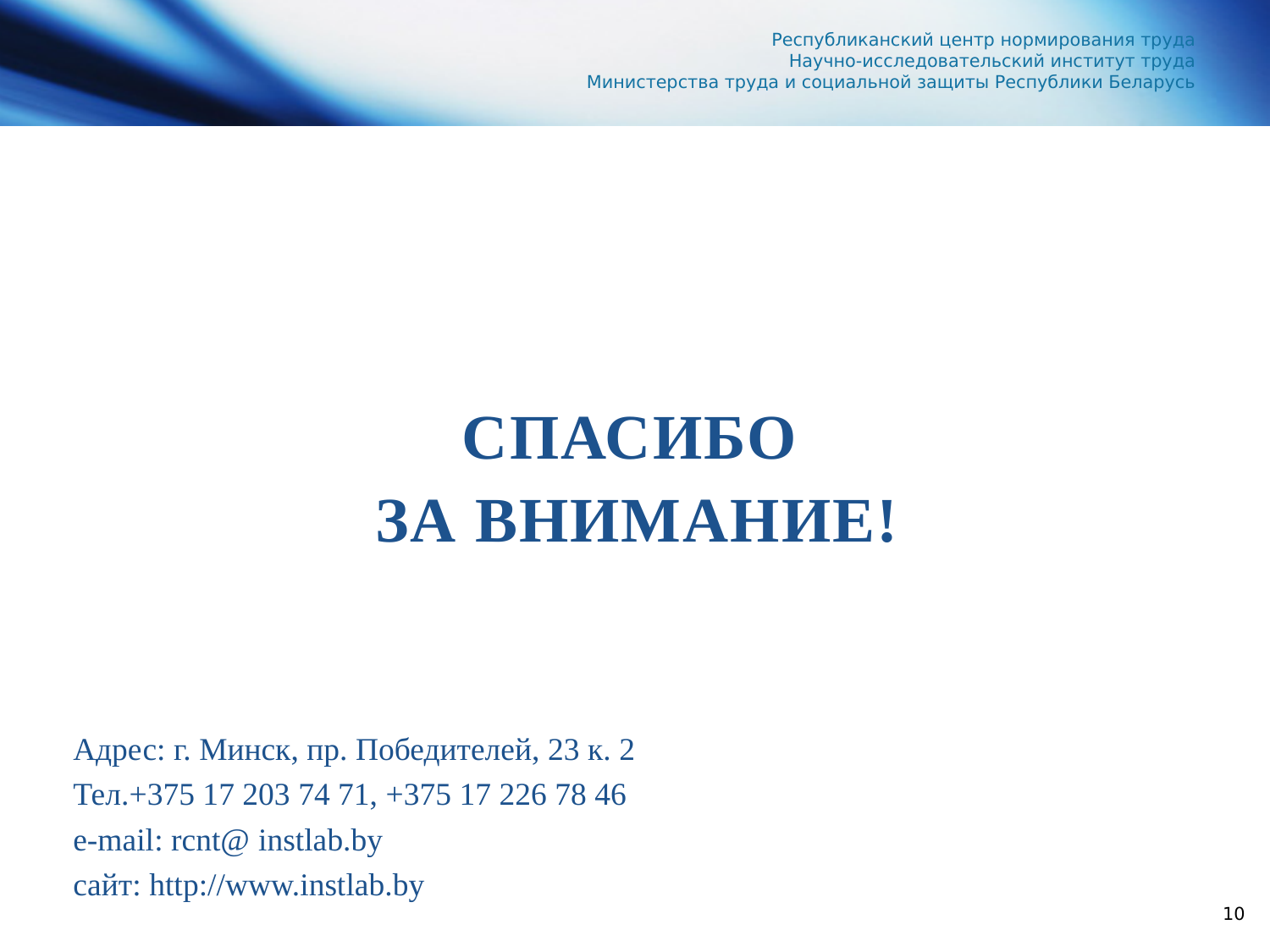

# Республиканский центр нормирования труда Научно-исследовательский институт труда Министерства труда и социальной защиты Республики Беларусь

СПАСИБО
ЗА ВНИМАНИЕ!

Адрес: г. Минск, пр. Победителей, 23 к. 2
Тел.+375 17 203 74 71, +375 17 226 78 46
e-mail: rcnt@ instlab.by
сайт: http://www.instlab.by

10